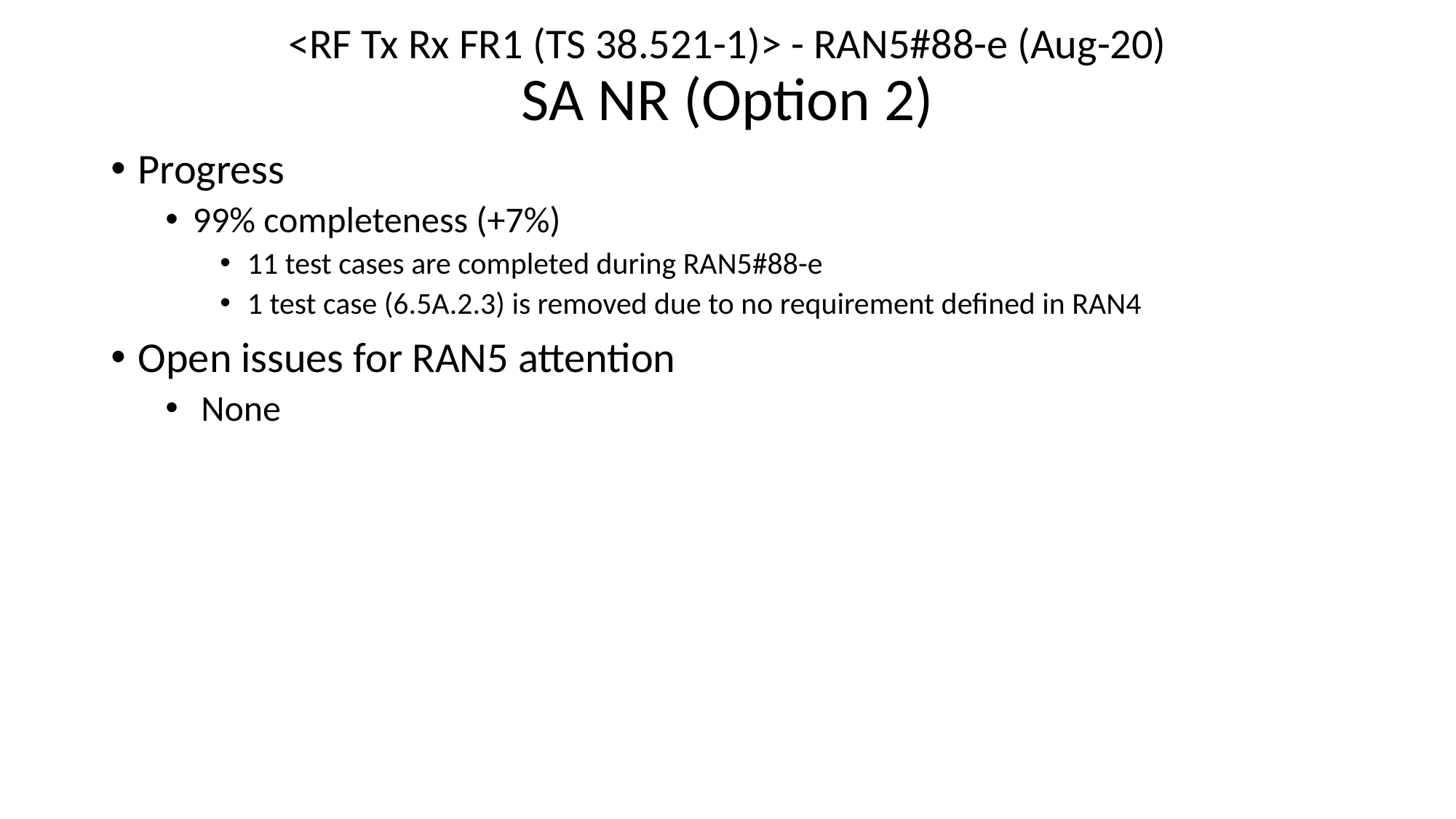

# <RF Tx Rx FR1 (TS 38.521-1)> - RAN5#88-e (Aug-20) SA NR (Option 2)
Progress
99% completeness (+7%)
11 test cases are completed during RAN5#88-e
1 test case (6.5A.2.3) is removed due to no requirement defined in RAN4
Open issues for RAN5 attention
 None